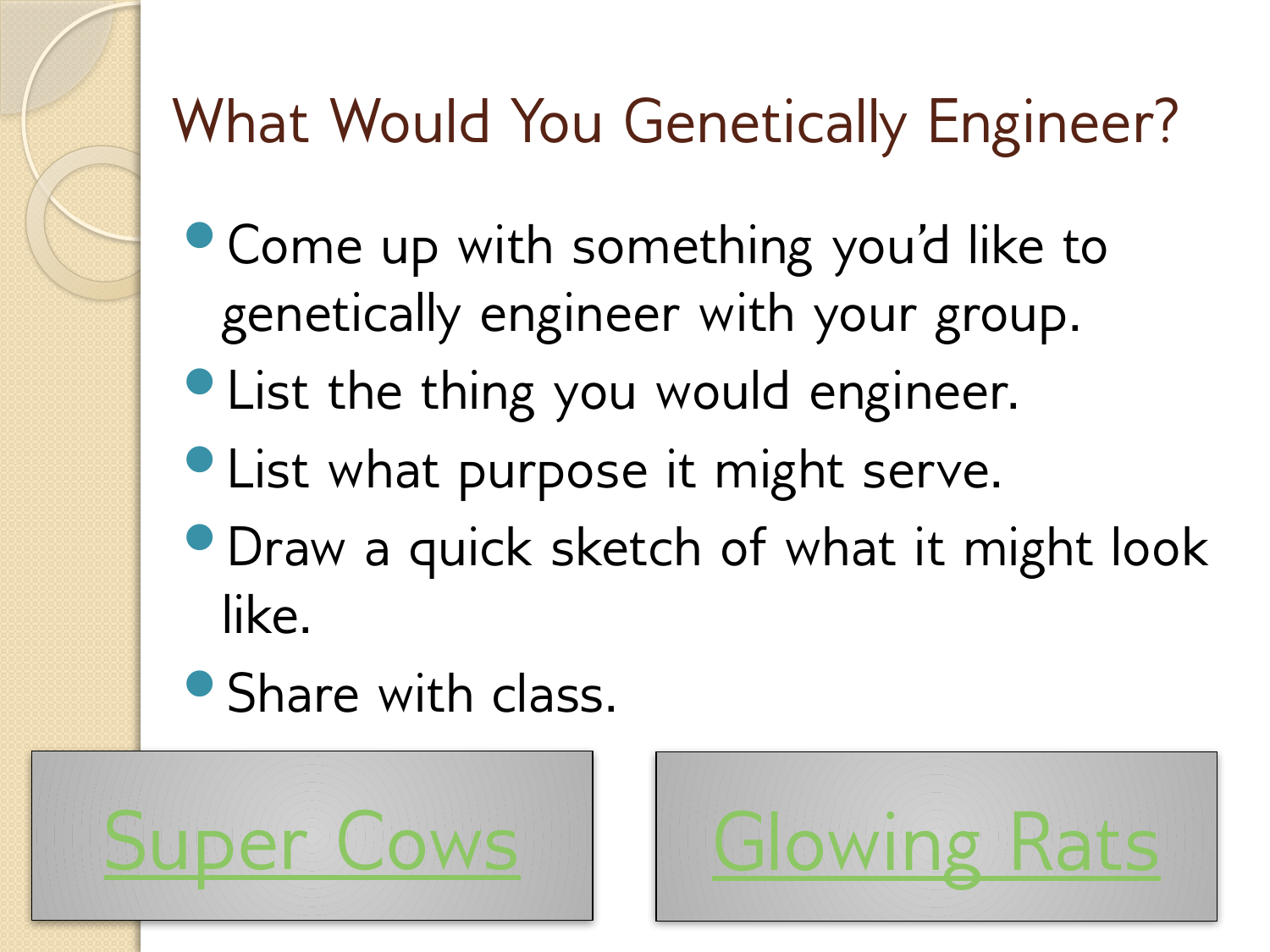

# What Would You Genetically Engineer?
Come up with something you’d like to genetically engineer with your group.
List the thing you would engineer.
List what purpose it might serve.
Draw a quick sketch of what it might look like.
Share with class.
Super Cows
Glowing Rats